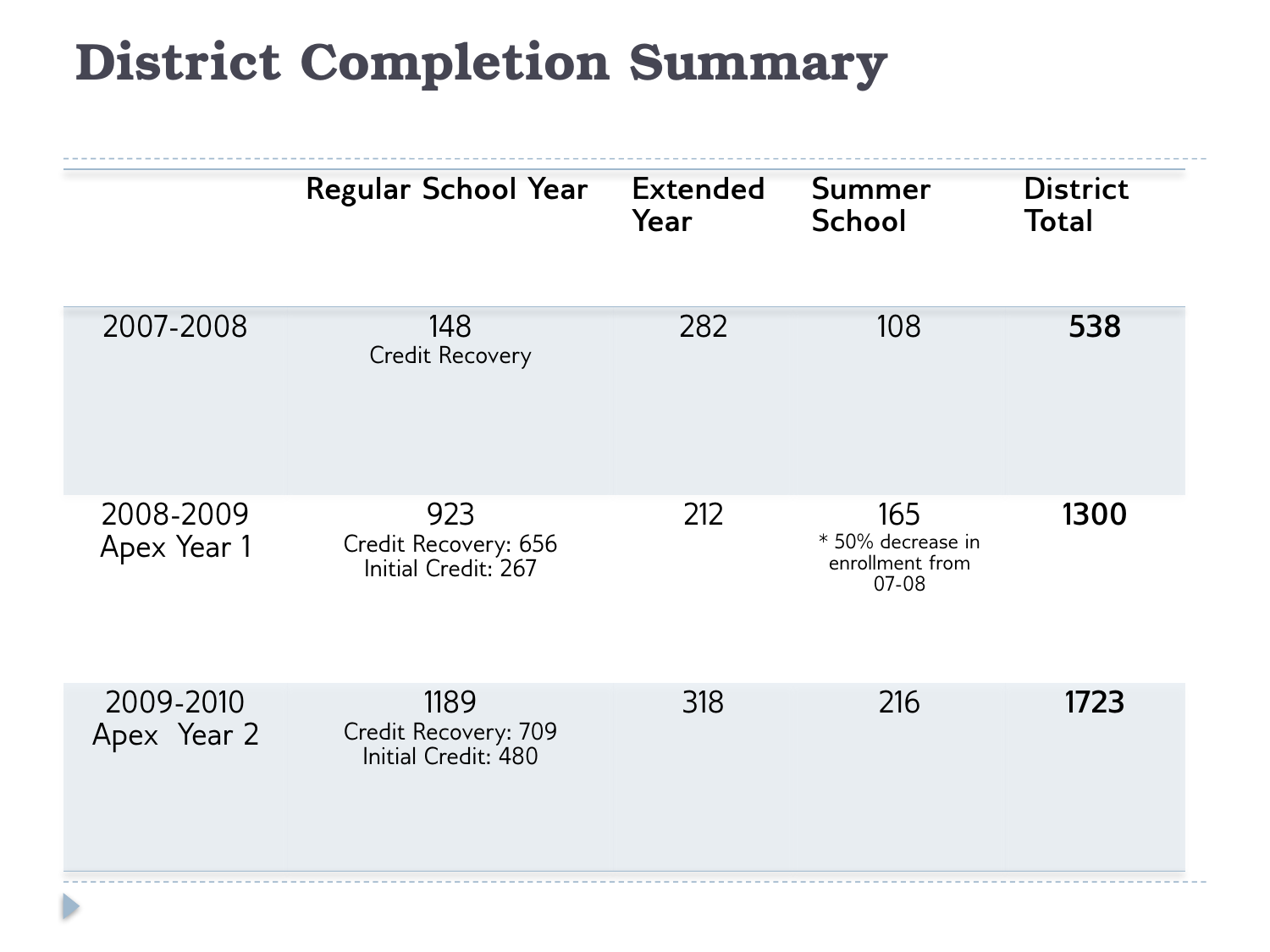

# District Completion Summary
|  | Regular School Year | Extended Year | Summer School | District Total |
| --- | --- | --- | --- | --- |
| 2007-2008 | 148 Credit Recovery | 282 | 108 | 538 |
| 2008-2009 Apex Year 1 | 923 Credit Recovery: 656 Initial Credit: 267 | 212 | 165 \* 50% decrease in enrollment from 07-08 | 1300 |
| 2009-2010 Apex Year 2 | 1189 Credit Recovery: 709 Initial Credit: 480 | 318 | 216 | 1723 |